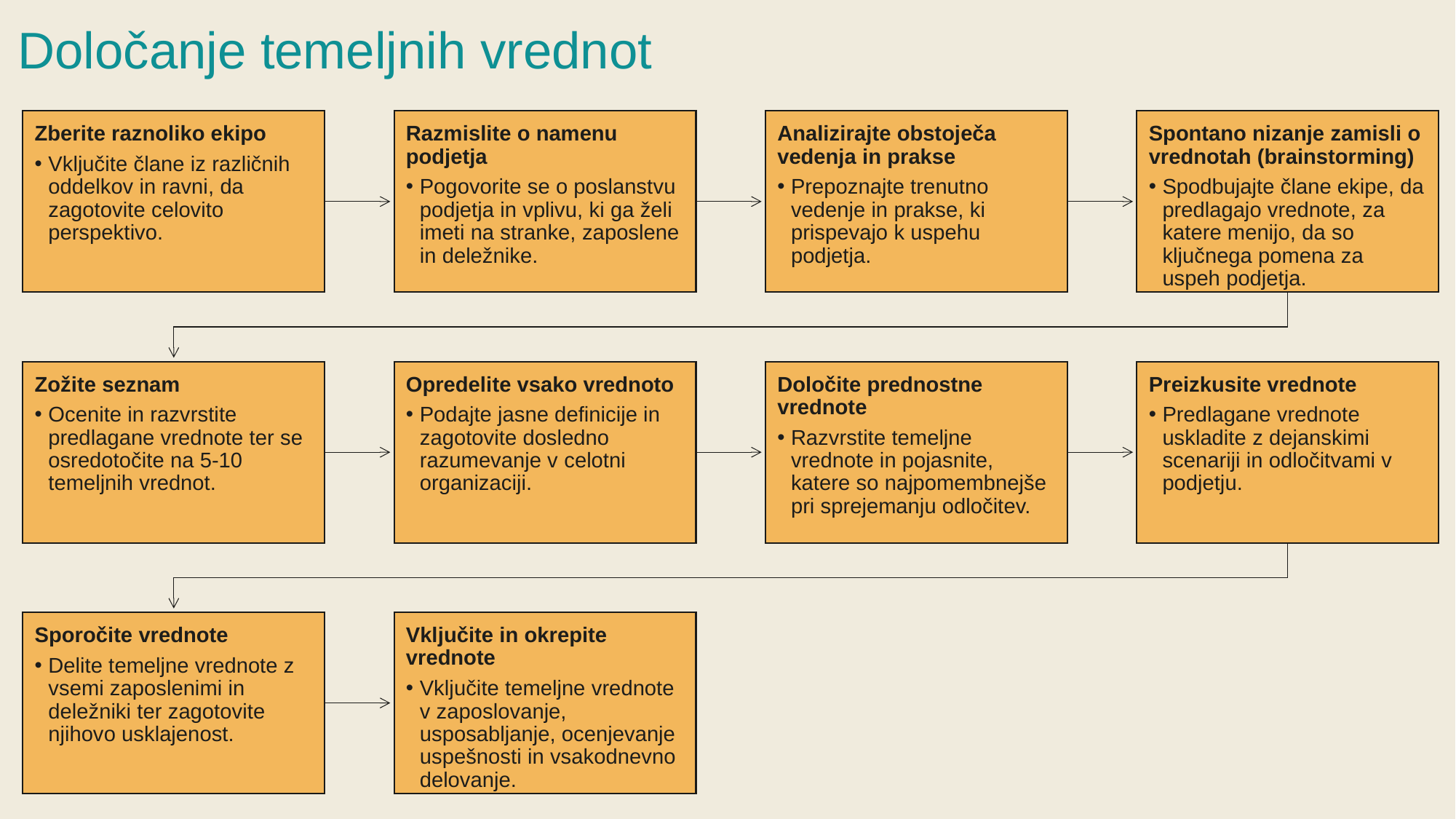

# Določanje temeljnih vrednot

Zberite raznoliko ekipo
Vključite člane iz različnih oddelkov in ravni, da zagotovite celovito perspektivo.

Razmislite o namenu podjetja
Pogovorite se o poslanstvu podjetja in vplivu, ki ga želi imeti na stranke, zaposlene in deležnike.

Analizirajte obstoječa vedenja in prakse
Prepoznajte trenutno vedenje in prakse, ki prispevajo k uspehu podjetja.

Spontano nizanje zamisli o vrednotah (brainstorming)
Spodbujajte člane ekipe, da predlagajo vrednote, za katere menijo, da so ključnega pomena za uspeh podjetja.

Zožite seznam
Ocenite in razvrstite predlagane vrednote ter se osredotočite na 5-10 temeljnih vrednot.

Opredelite vsako vrednoto
Podajte jasne definicije in zagotovite dosledno razumevanje v celotni organizaciji.

Določite prednostne vrednote
Razvrstite temeljne vrednote in pojasnite, katere so najpomembnejše pri sprejemanju odločitev.

Preizkusite vrednote
Predlagane vrednote uskladite z dejanskimi scenariji in odločitvami v podjetju.

Sporočite vrednote
Delite temeljne vrednote z vsemi zaposlenimi in deležniki ter zagotovite njihovo usklajenost.
Vključite in okrepite vrednote
Vključite temeljne vrednote v zaposlovanje, usposabljanje, ocenjevanje uspešnosti in vsakodnevno delovanje.